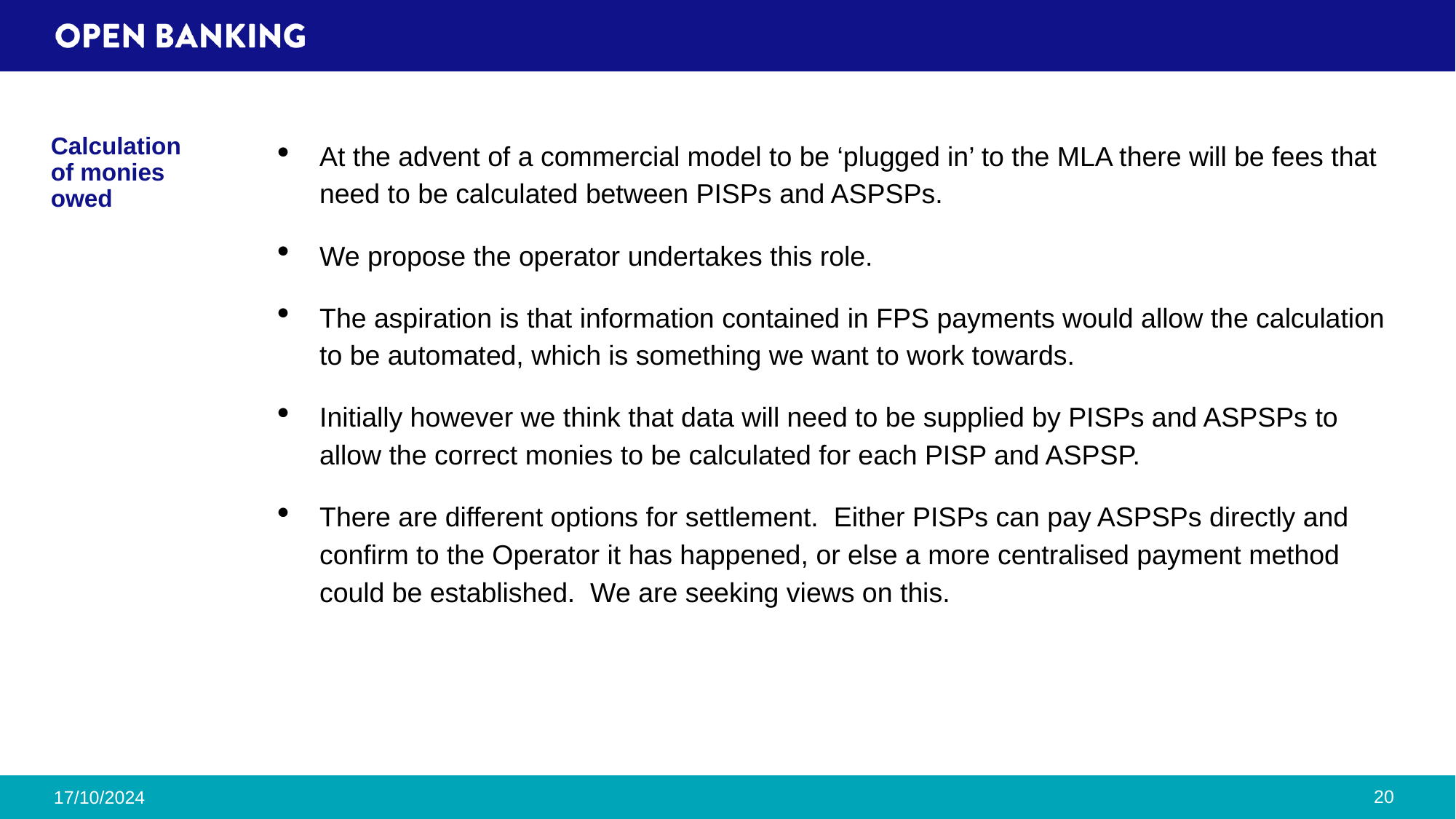

# Calculation of monies owed
At the advent of a commercial model to be ‘plugged in’ to the MLA there will be fees that need to be calculated between PISPs and ASPSPs.
We propose the operator undertakes this role.
The aspiration is that information contained in FPS payments would allow the calculation to be automated, which is something we want to work towards.
Initially however we think that data will need to be supplied by PISPs and ASPSPs to allow the correct monies to be calculated for each PISP and ASPSP.
There are different options for settlement.  Either PISPs can pay ASPSPs directly and confirm to the Operator it has happened, or else a more centralised payment method could be established.  We are seeking views on this.

20
17/10/2024